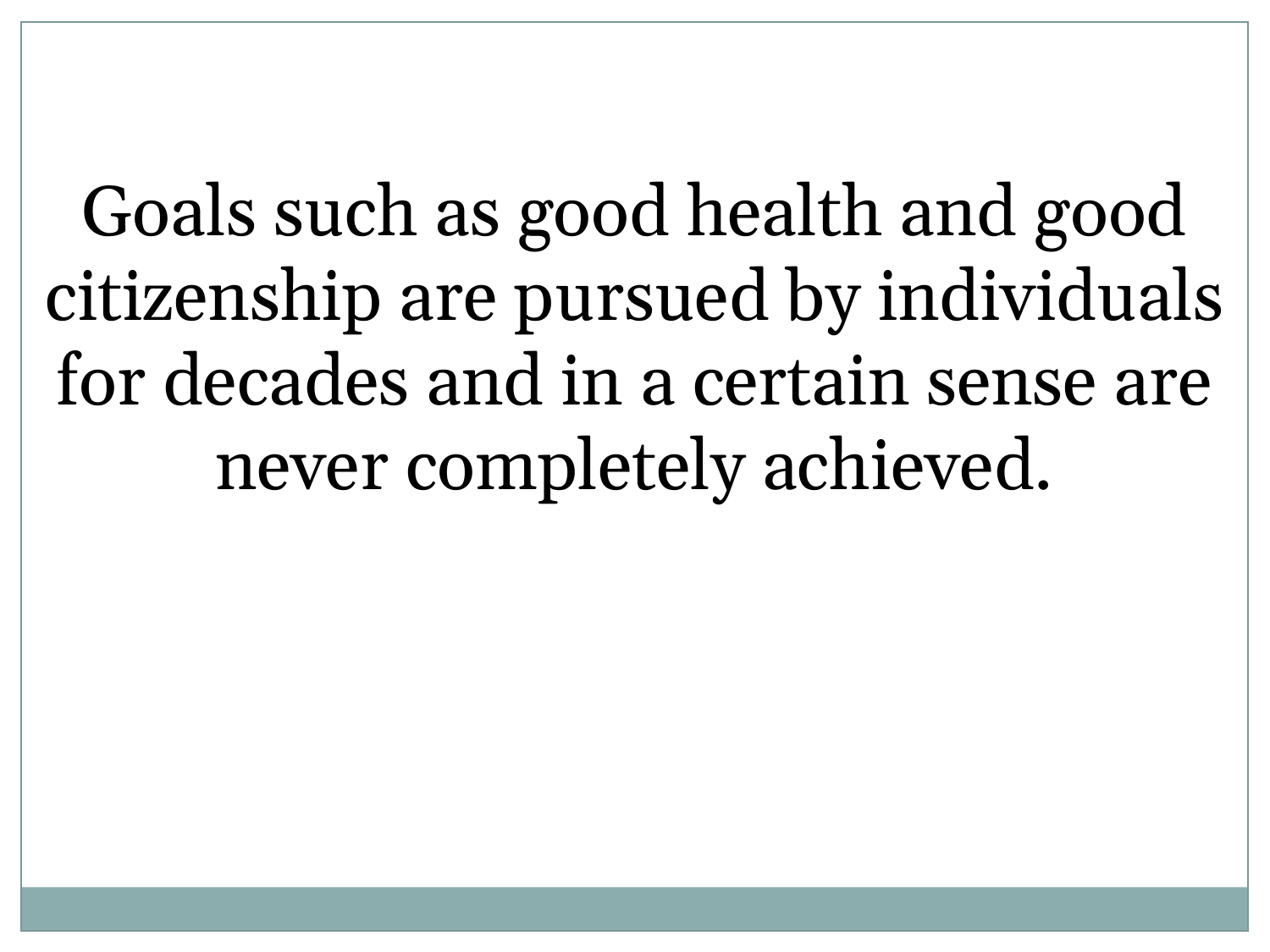

Goals such as good health and good citizenship are pursued by individuals for decades and in a certain sense are never completely achieved.